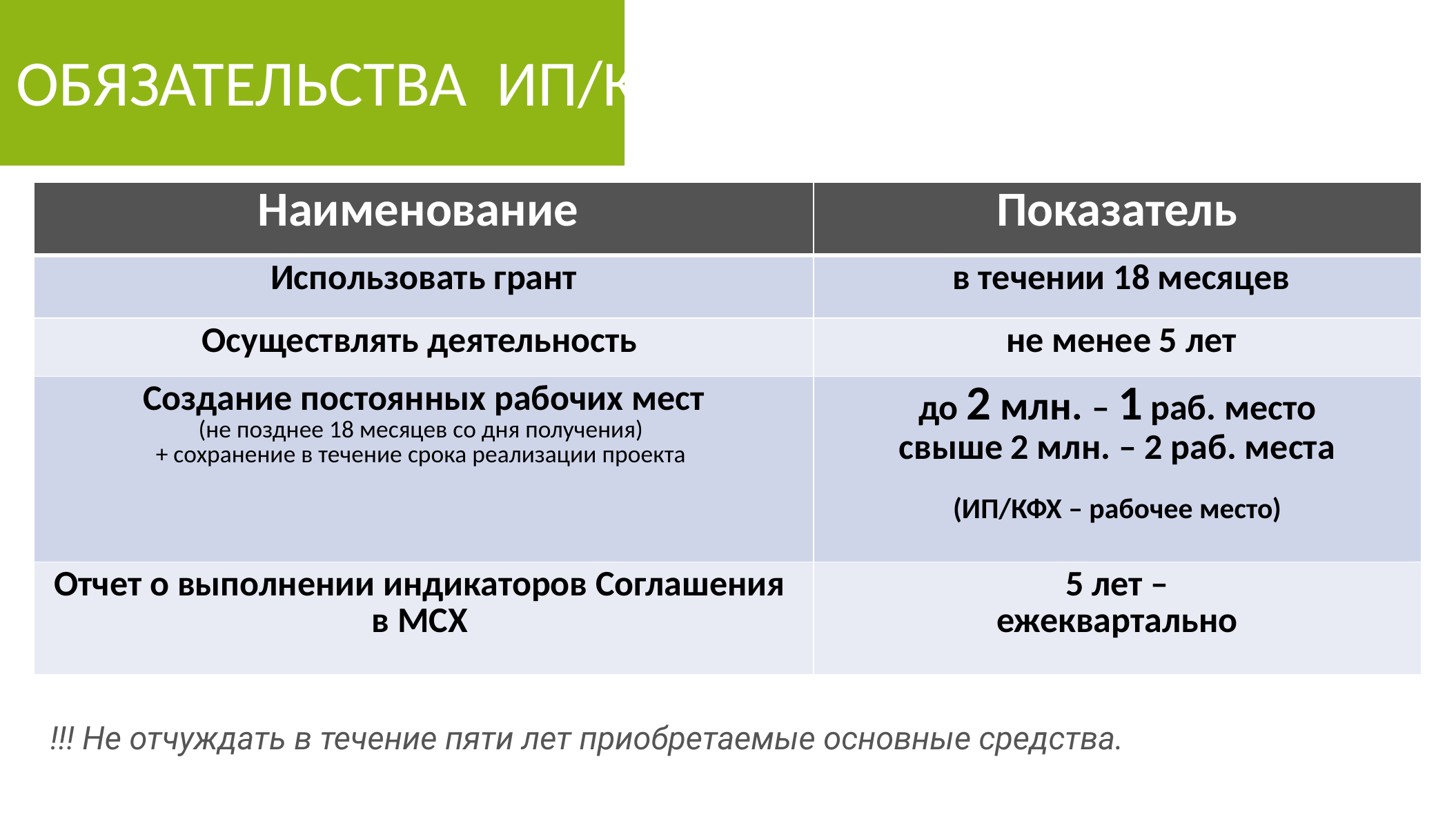

# ОБЯЗАТЕЛЬСТВА  ИП/КФХ
| Наименование | Показатель |
| --- | --- |
| Использовать грант | в течении 18 месяцев |
| Осуществлять деятельность | не менее 5 лет |
| Создание постоянных рабочих мест (не позднее 18 месяцев со дня получения) + сохранение в течение срока реализации проекта | до 2 млн. – 1 раб. место свыше 2 млн. – 2 раб. места (ИП/КФХ – рабочее место) |
| Отчет о выполнении индикаторов Соглашения в МСХ | 5 лет – ежеквартально |
!!! Не отчуждать в течение пяти лет приобретаемые основные средства.